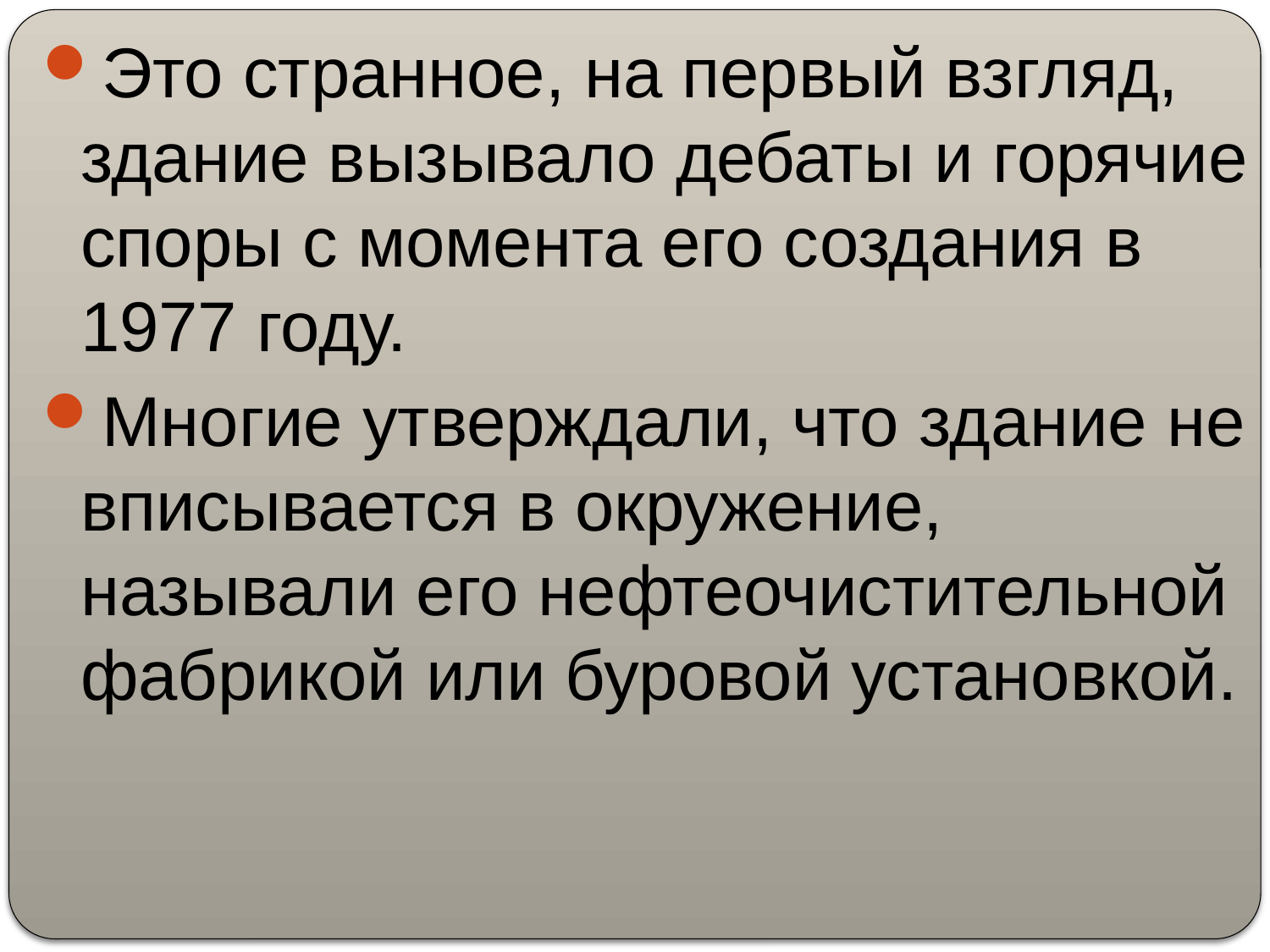

Это странное, на первый взгляд, здание вызывало дебаты и горячие споры с момента его создания в 1977 году.
Многие утверждали, что здание не вписывается в окружение, называли его нефтеочистительной фабрикой или буровой установкой.